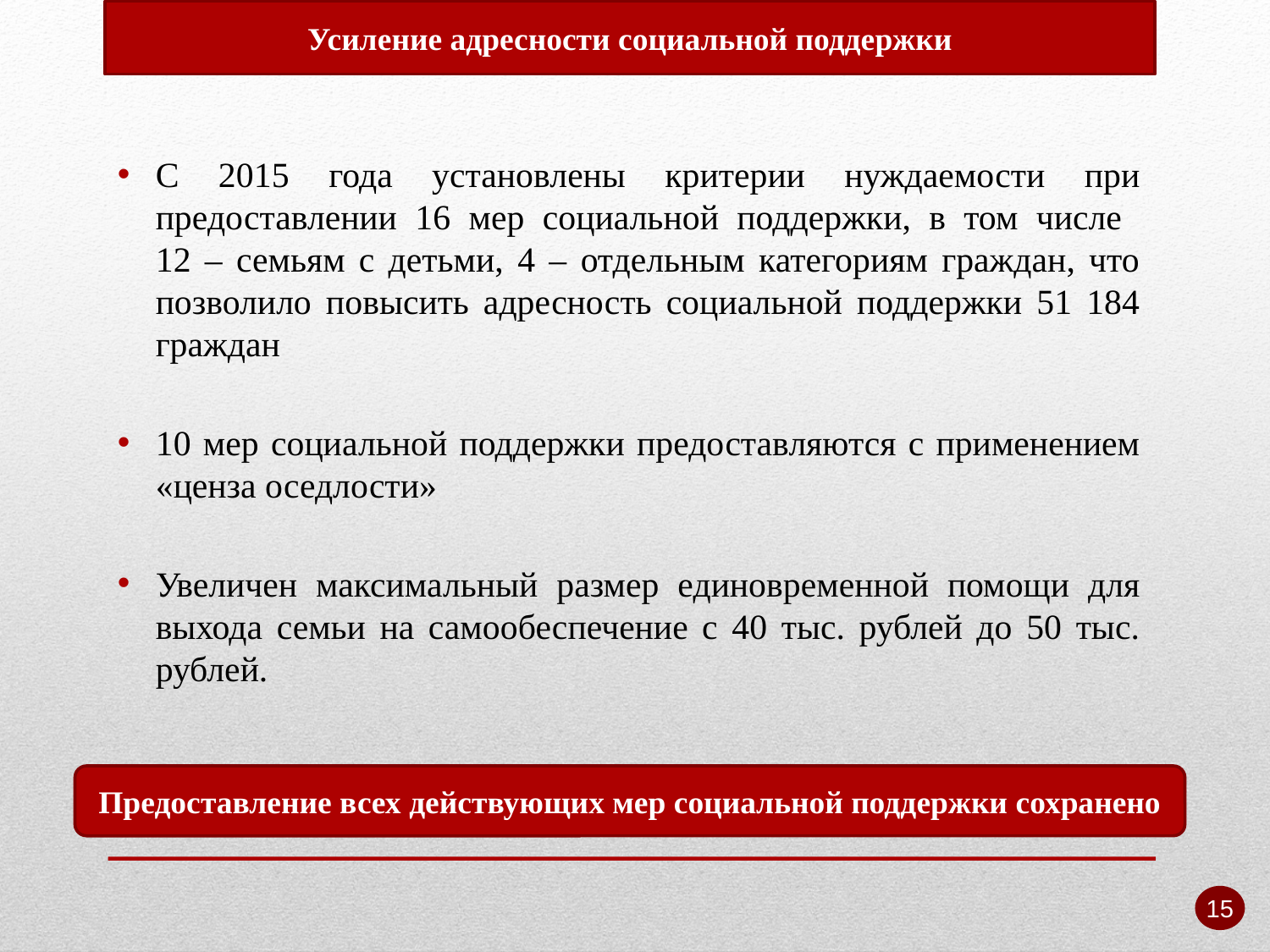

Усиление адресности социальной поддержки
С 2015 года установлены критерии нуждаемости при предоставлении 16 мер социальной поддержки, в том числе
12 – семьям с детьми, 4 – отдельным категориям граждан, что позволило повысить адресность социальной поддержки 51 184 граждан

10 мер социальной поддержки предоставляются с применением «ценза оседлости»

Увеличен максимальный размер единовременной помощи для выхода семьи на самообеспечение с 40 тыс. рублей до 50 тыс. рублей.
Предоставление всех действующих мер социальной поддержки сохранено
15